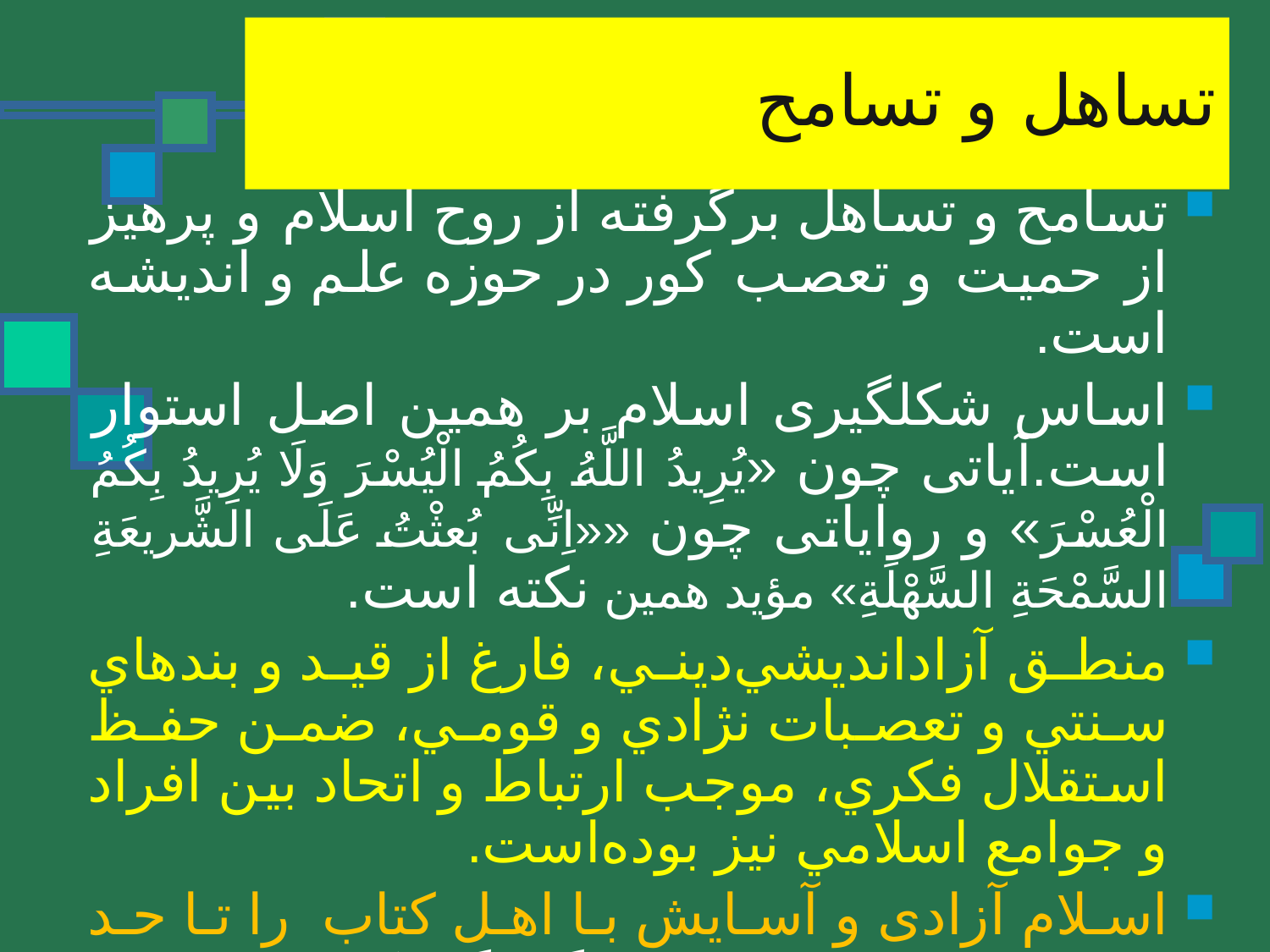

# تساهل و تسامح
تسامح و تساهل برگرفته از روح اسلام و پرهیز از حمیت و ‌تعصب کور در حوزه علم و انديشه است.
اساس شکلگیری اسلام بر همین اصل استوار است.آیاتی چون «يُرِيدُ اللَّهُ بِكُمُ الْيُسْرَ وَلَا يُرِيدُ بِكُمُ الْعُسْرَ» و روایاتی چون ««اِنِّى بُعثْتُ عَلَى الشَّريعَةِ السَّمْحَةِ السَّهْلَةِ» مؤید همین نکته است.
منطق آزادانديشي‌ديني، فارغ از قيد و بندهاي سنتي و تعصبات نژادي و قومي، ضمن حفظ استقلال فکري، موجب ارتباط و اتحاد بين افراد و جوامع اسلامي نيز بوده‌است.
اسلام آزادى و آسایش با اهل کتاب  را تا حد ممكن تضمین مى‌کرد.(تَعَالَوْا إِلَىٰ كَلِمَةٍ سَوَاءٍ بَيْنَنَا وَبَيْنَكُمْ / ذَٰلِكَ بِأَنَّ مِنْهُمْ قِسِّيسِينَ وَرُهْبَانًا و ...)